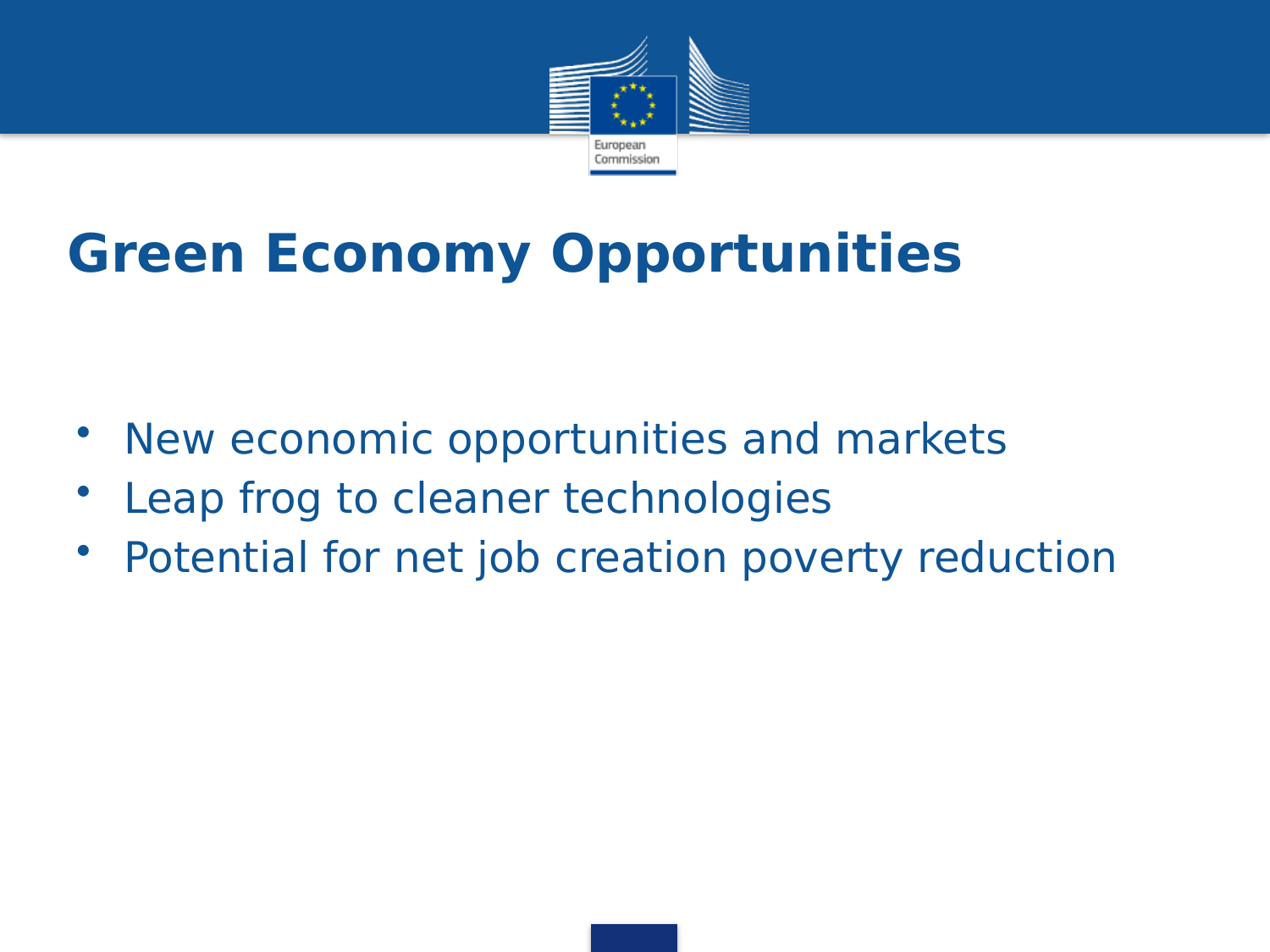

# Green Economy Opportunities

New economic opportunities and markets
Leap frog to cleaner technologies
Potential for net job creation poverty reduction